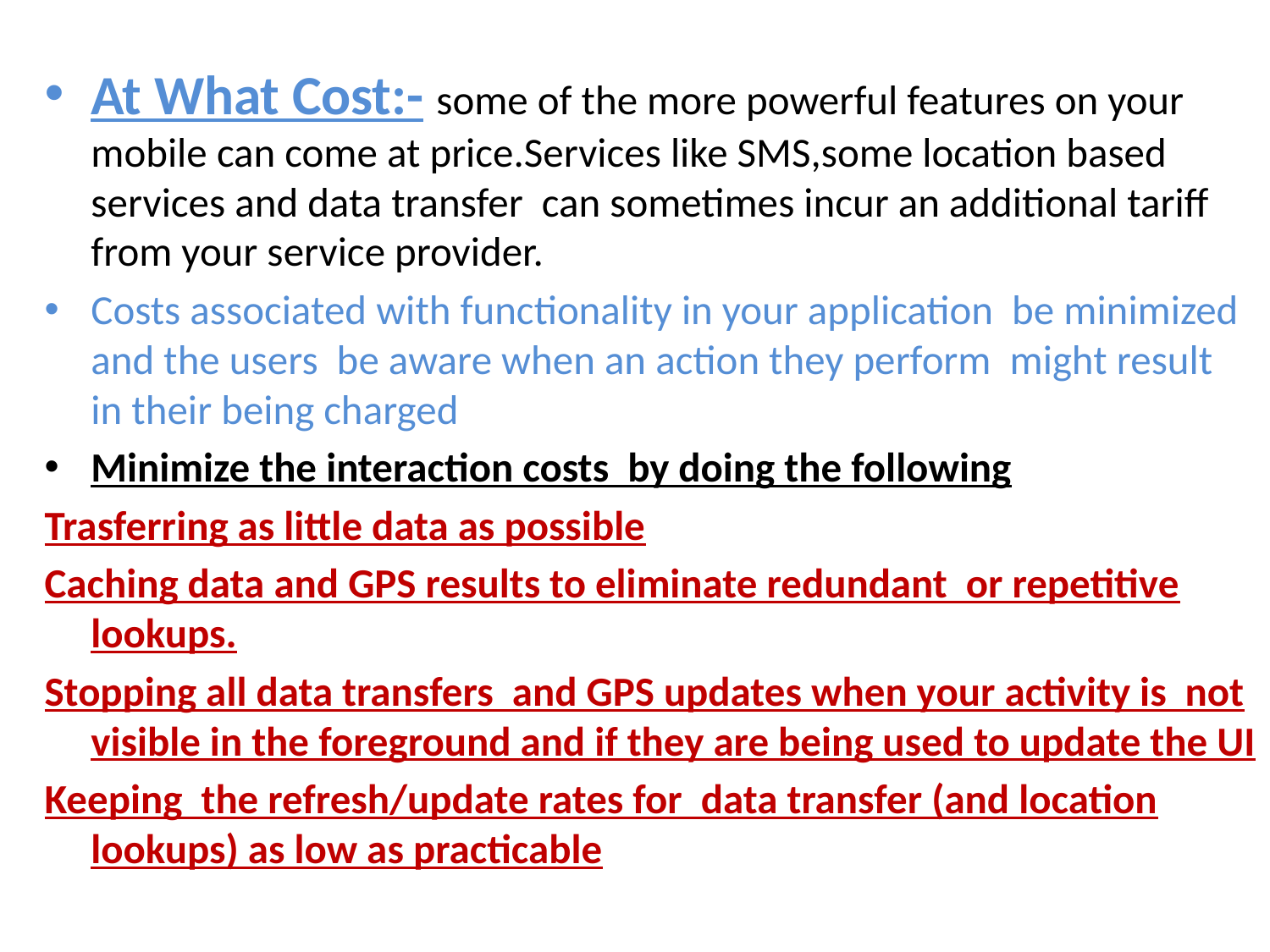

At What Cost:- some of the more powerful features on your mobile can come at price.Services like SMS,some location based services and data transfer  can sometimes incur an additional tariff from your service provider.
Costs associated with functionality in your application  be minimized and the users  be aware when an action they perform  might result  in their being charged
Minimize the interaction costs  by doing the following
Trasferring as little data as possible
Caching data and GPS results to eliminate redundant  or repetitive lookups.
Stopping all data transfers  and GPS updates when your activity is  not visible in the foreground and if they are being used to update the UI
Keeping  the refresh/update rates for  data transfer (and location lookups) as low as practicable